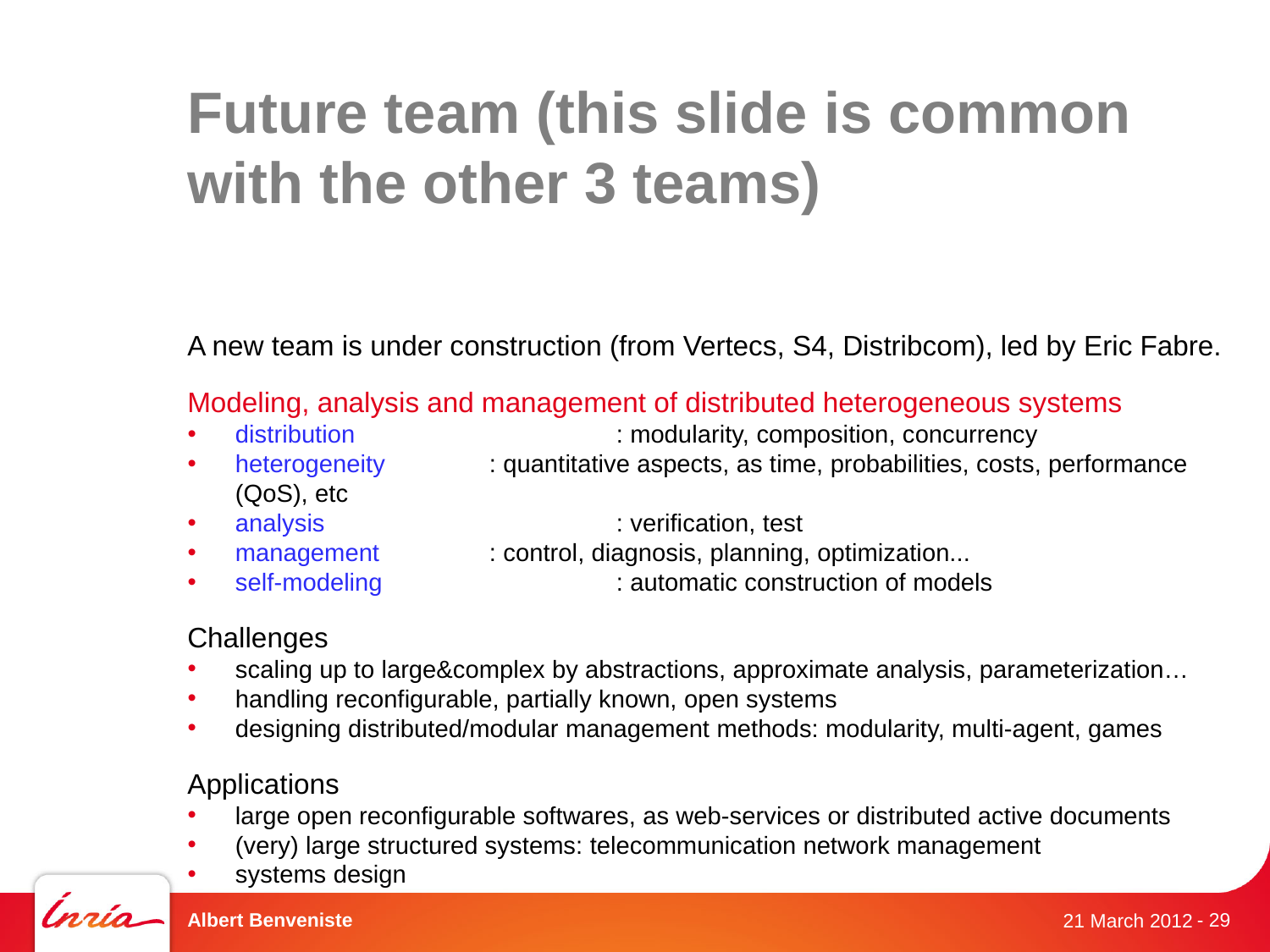

# Future team (this slide is common with the other 3 teams)
A new team is under construction (from Vertecs, S4, Distribcom), led by Eric Fabre.
Modeling, analysis and management of distributed heterogeneous systems
distribution    		: modularity, composition, concurrency
heterogeneity 	: quantitative aspects, as time, probabilities, costs, performance (QoS), etc
analysis 			: verification, test
management 	: control, diagnosis, planning, optimization...
self-modeling		: automatic construction of models
Challenges
scaling up to large&complex by abstractions, approximate analysis, parameterization…
handling reconfigurable, partially known, open systems
designing distributed/modular management methods: modularity, multi-agent, games
Applications
large open reconfigurable softwares, as web-services or distributed active documents
(very) large structured systems: telecommunication network management
systems design
Albert Benveniste
- 29
21 March 2012